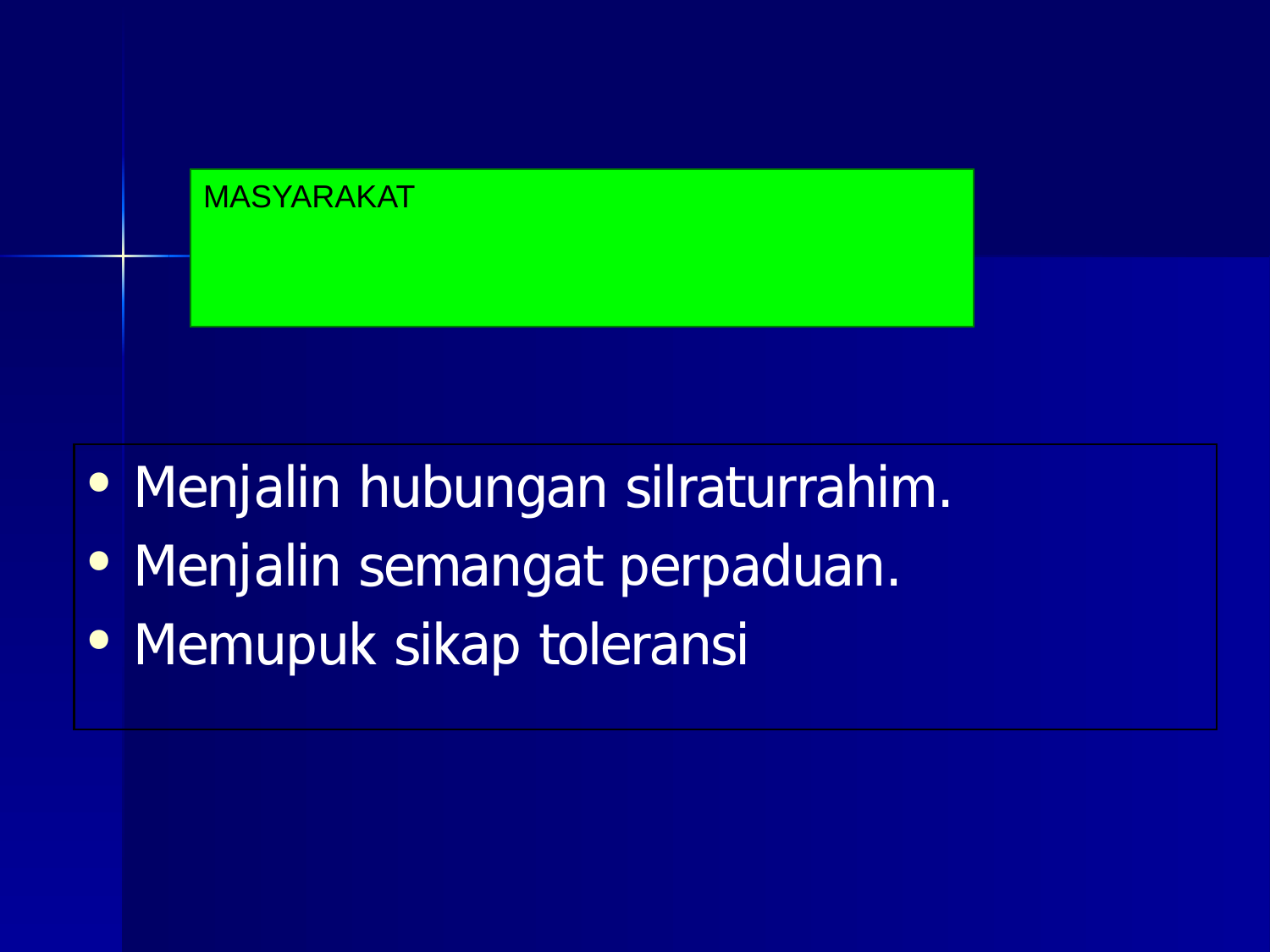

MASYARAKAT
Menjalin hubungan silraturrahim.
Menjalin semangat perpaduan.
Memupuk sikap toleransi